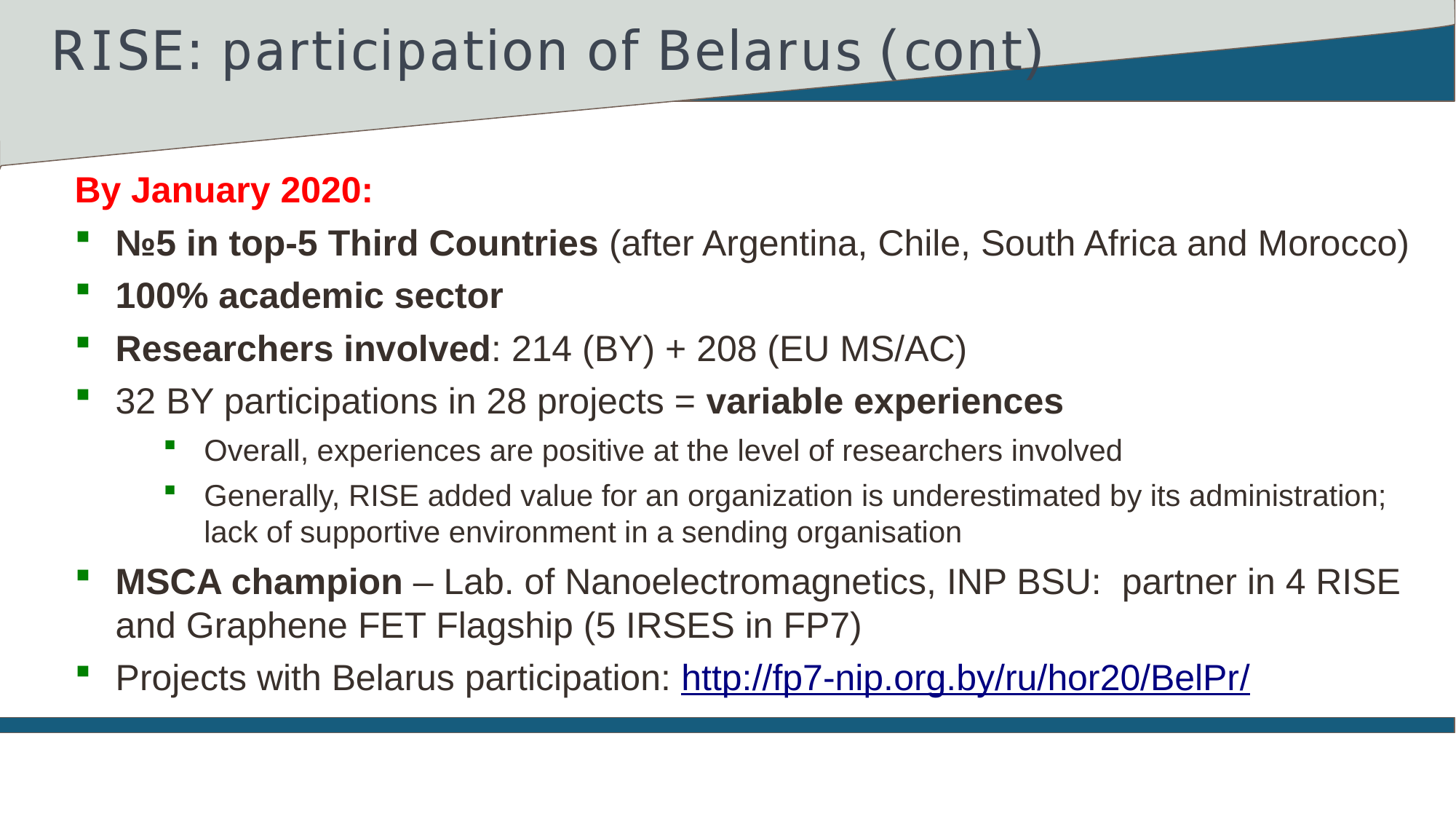

RISE: participation of Belarus (cont)
By January 2020:
№5 in top-5 Third Countries (after Argentina, Chile, South Africa and Morocco)
100% academic sector
Researchers involved: 214 (BY) + 208 (EU MS/AC)
32 BY participations in 28 projects = variable experiences
Overall, experiences are positive at the level of researchers involved
Generally, RISE added value for an organization is underestimated by its administration; lack of supportive environment in a sending organisation
MSCA champion – Lab. of Nanoelectromagnetics, INP BSU:  partner in 4 RISE and Graphene FET Flagship (5 IRSES in FP7)
Projects with Belarus participation: http://fp7-nip.org.by/ru/hor20/BelPr/